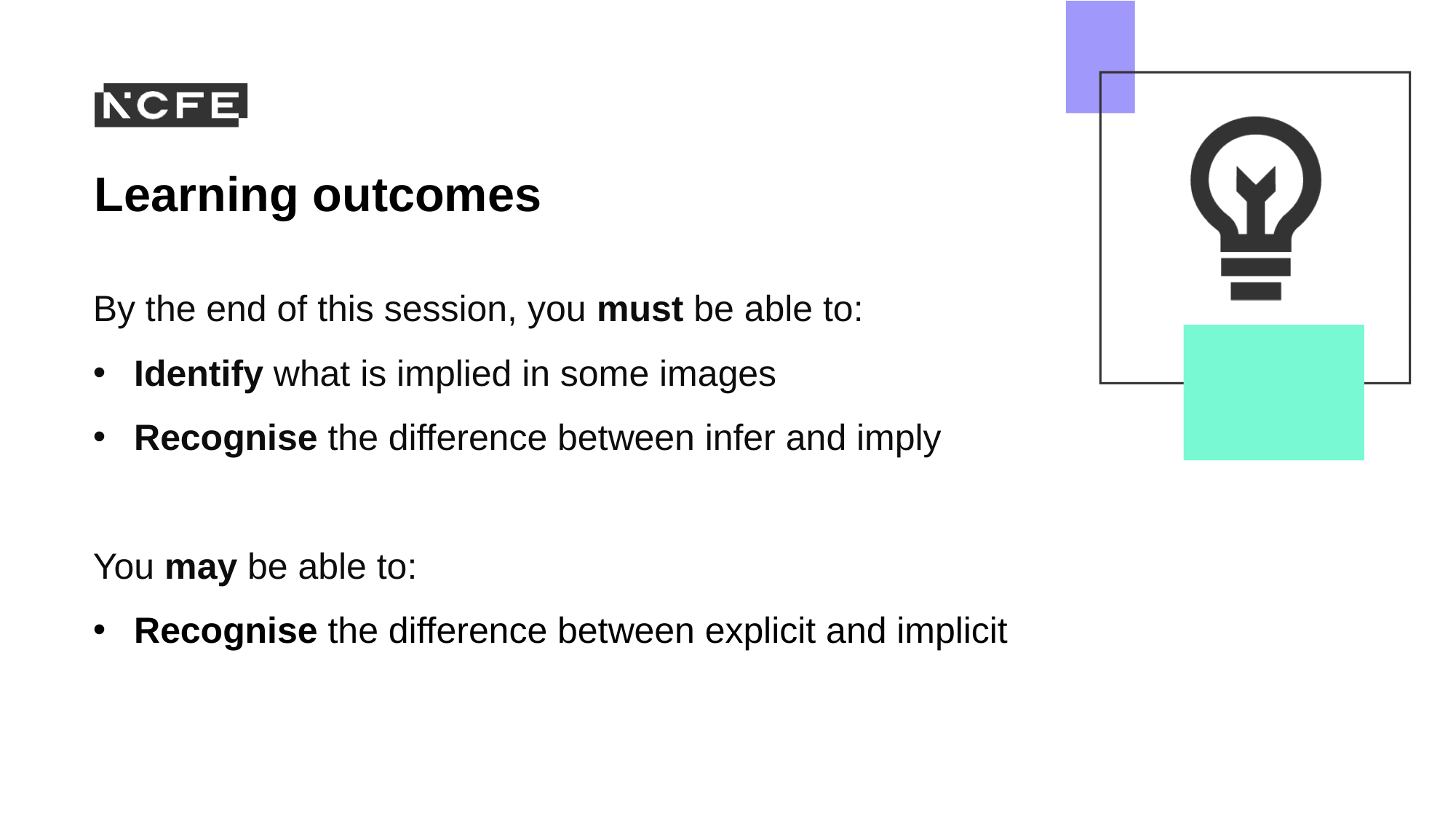

By the end of this session, you must be able to:
Identify what is implied in some images
Recognise the difference between infer and imply

You may be able to:
Recognise the difference between explicit and implicit